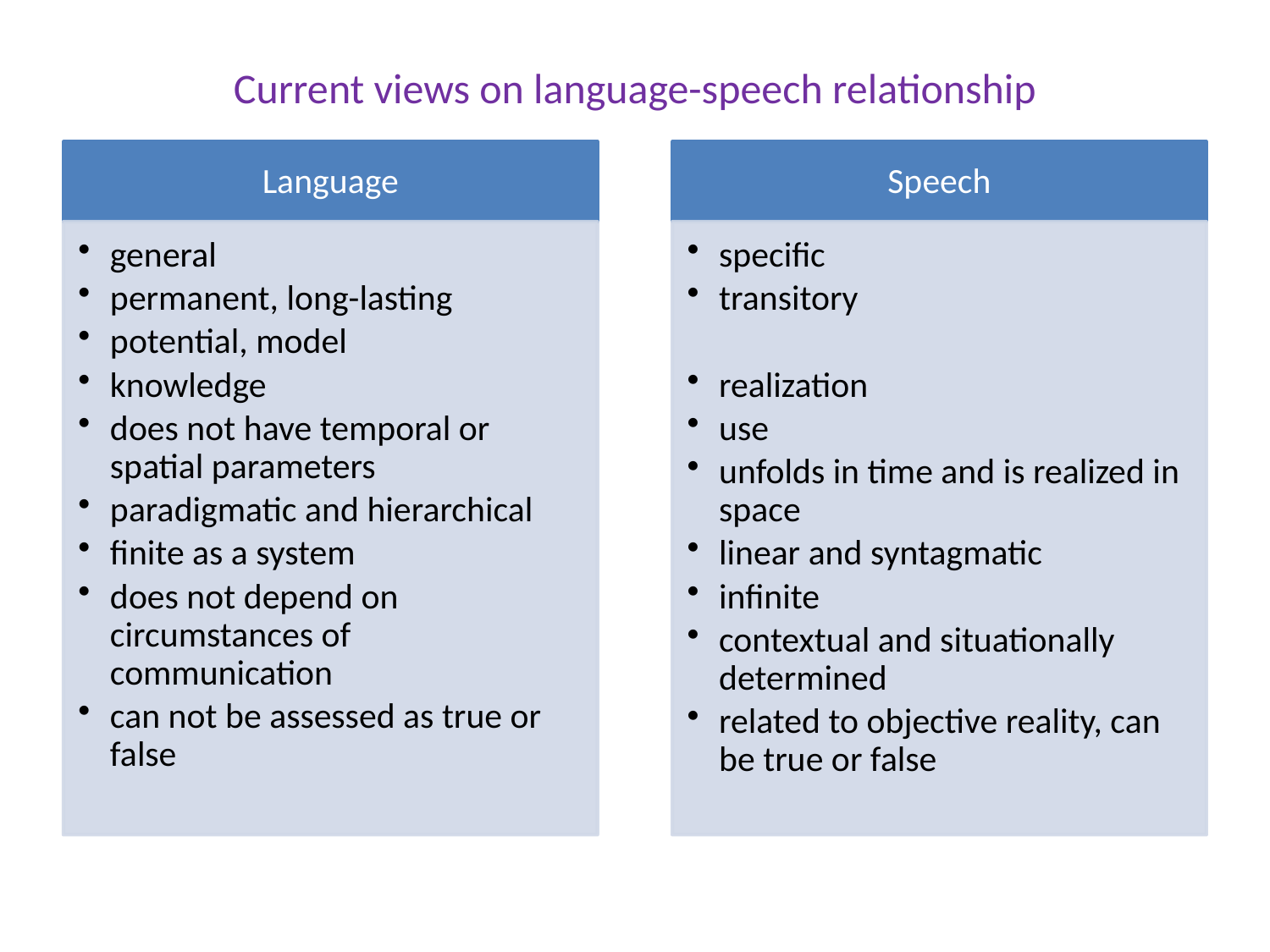

# Current views on language-speech relationship
Language
general
permanent, long-lasting
potential, model
knowledge
does not have temporal or spatial parameters
paradigmatic and hierarchical
finite as a system
does not depend on circumstances of communication
can not be assessed as true or false
Speech
specific
transitory

realization
use
unfolds in time and is realized in space
linear and syntagmatic
infinite
contextual and situationally determined
related to objective reality, can be true or false